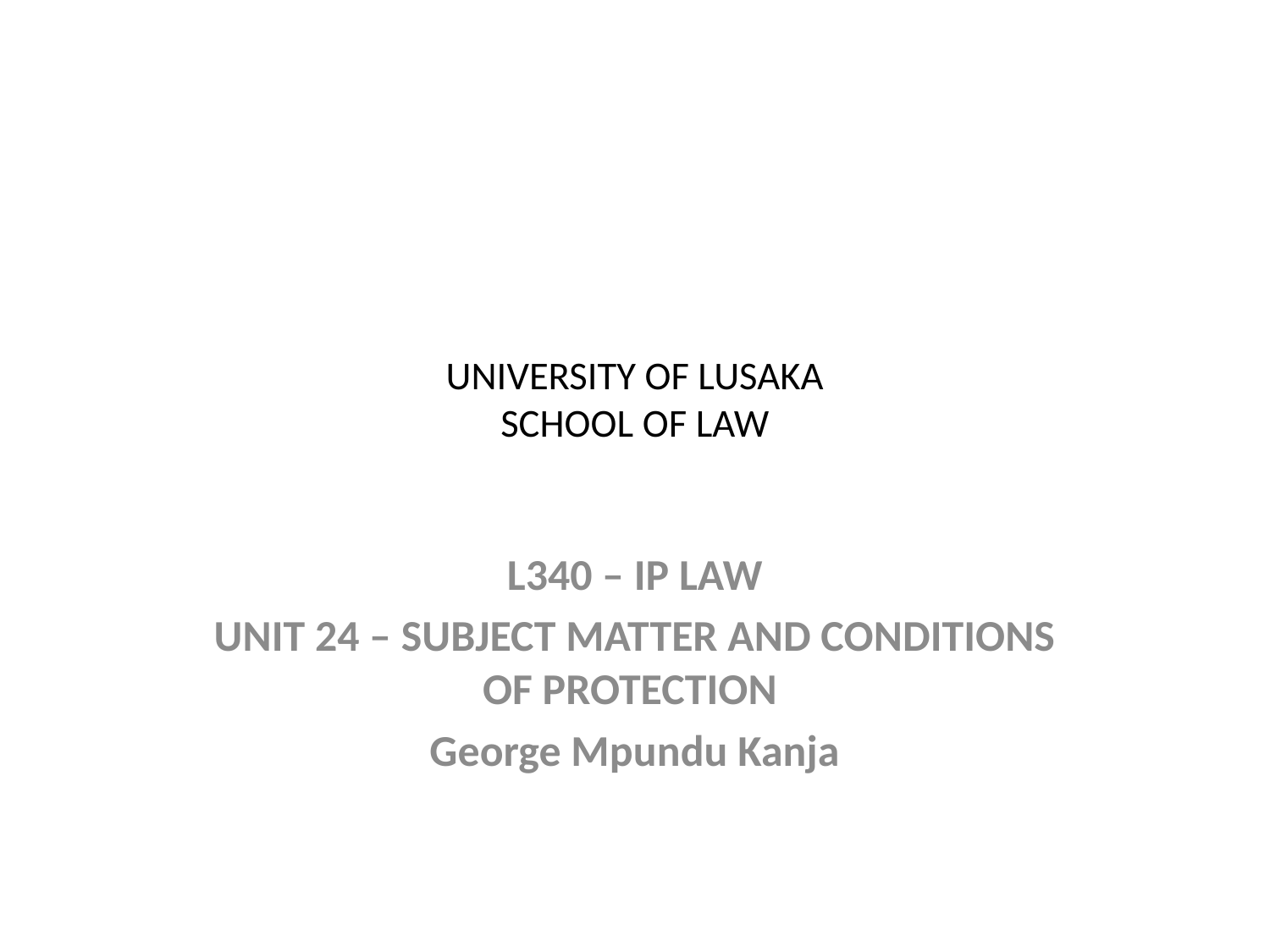

# UNIVERSITY OF LUSAKA SCHOOL OF LAW
L340 – IP LAW
UNIT 24 – SUBJECT MATTER AND CONDITIONS OF PROTECTION
George Mpundu Kanja